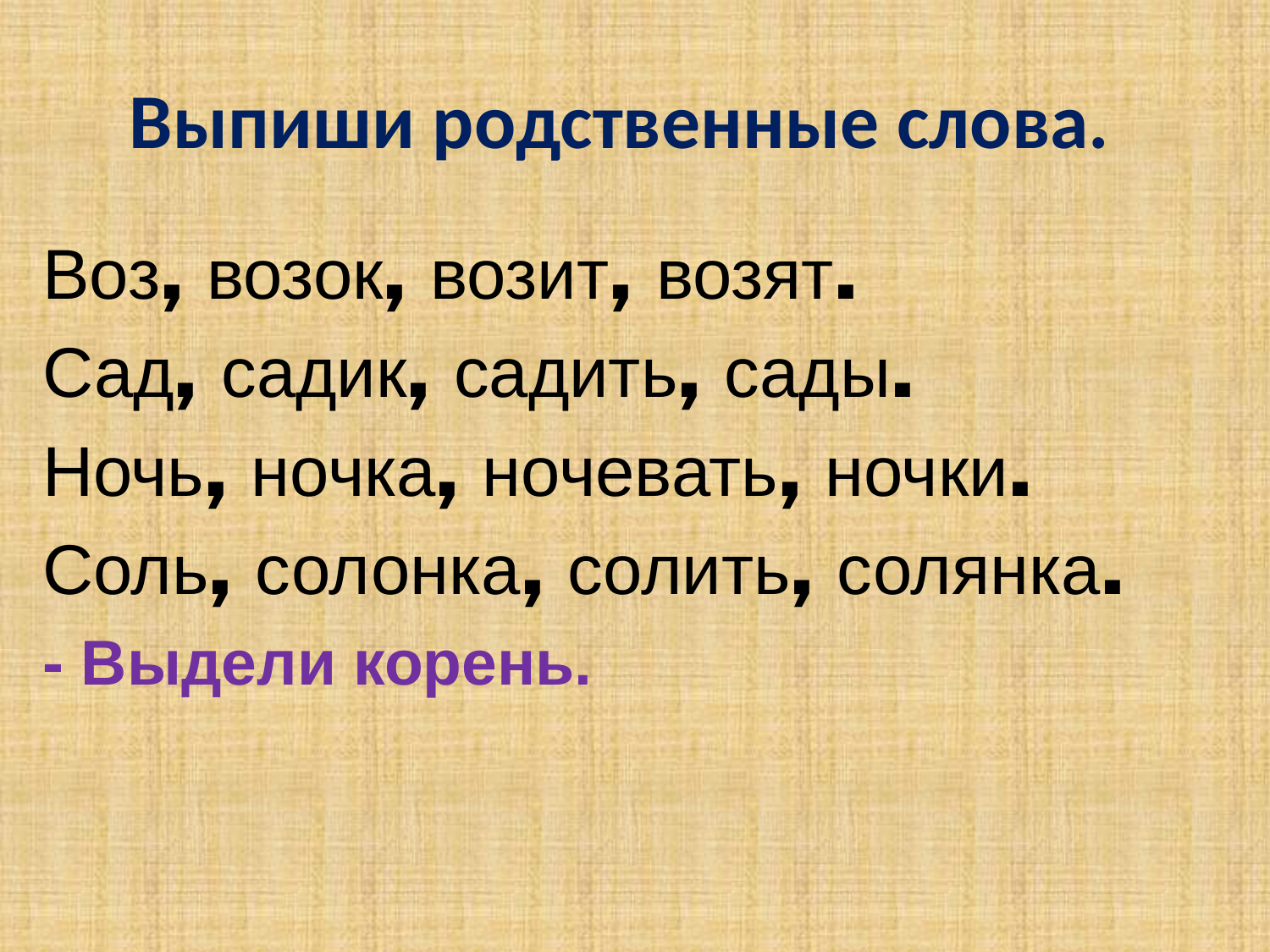

# Выпиши родственные слова.
Воз, возок, возит, возят.
Сад, садик, садить, сады.
Ночь, ночка, ночевать, ночки.
Соль, солонка, солить, солянка.
- Выдели корень.